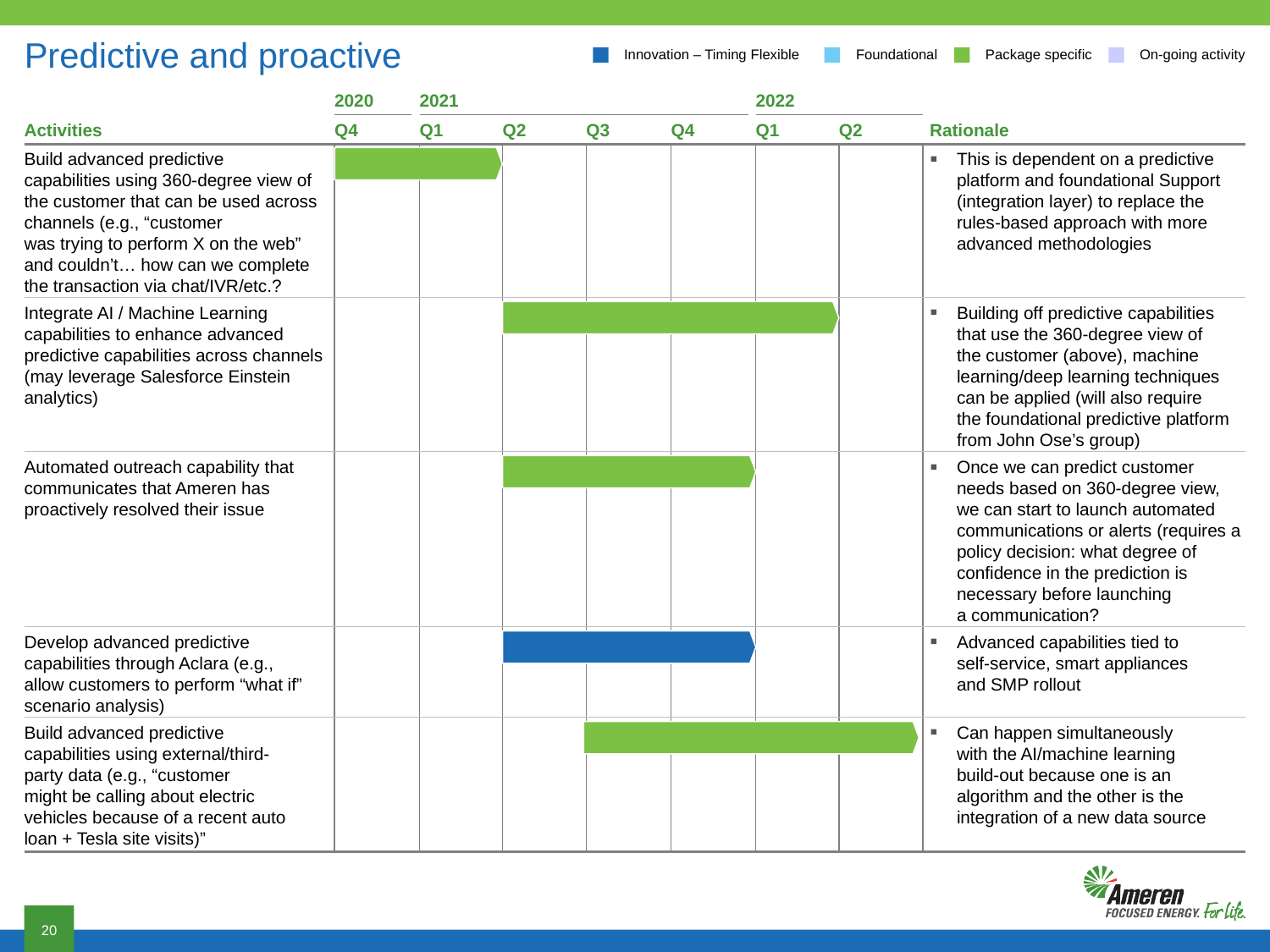

# Predictive and proactive
Innovation – Timing Flexible
Foundational
Package specific
On-going activity

2020
2021
2022
Q4
Q1
Q2
Q3
Q4
Q1
Q2
Activities
Rationale
Build advanced predictive
capabilities using 360-degree view of
the customer that can be used across
channels (e.g., “customer
was trying to perform X on the web”
and couldn’t… how can we complete
the transaction via chat/IVR/etc.?

This is dependent on a predictive
platform and foundational Support
(integration layer) to replace the
rules-based approach with more
advanced methodologies
Integrate AI / Machine Learning
capabilities to enhance advanced
predictive capabilities across channels
(may leverage Salesforce Einstein
analytics)

Building off predictive capabilities
that use the 360-degree view of
the customer (above), machine
learning/deep learning techniques
can be applied (will also require
the foundational predictive platform
from John Ose’s group)
Automated outreach capability that
communicates that Ameren has
proactively resolved their issue

Once we can predict customer
needs based on 360-degree view,
we can start to launch automated
communications or alerts (requires a
policy decision: what degree of
confidence in the prediction is
necessary before launching
a communication?
Develop advanced predictive
capabilities through Aclara (e.g.,
allow customers to perform “what if”
scenario analysis)

Advanced capabilities tied to
self-service, smart appliances
and SMP rollout
Build advanced predictive
capabilities using external/third-
party data (e.g., “customer
might be calling about electric
vehicles because of a recent auto
loan + Tesla site visits)”

Can happen simultaneously
with the AI/machine learning
build-out because one is an
algorithm and the other is the
integration of a new data source